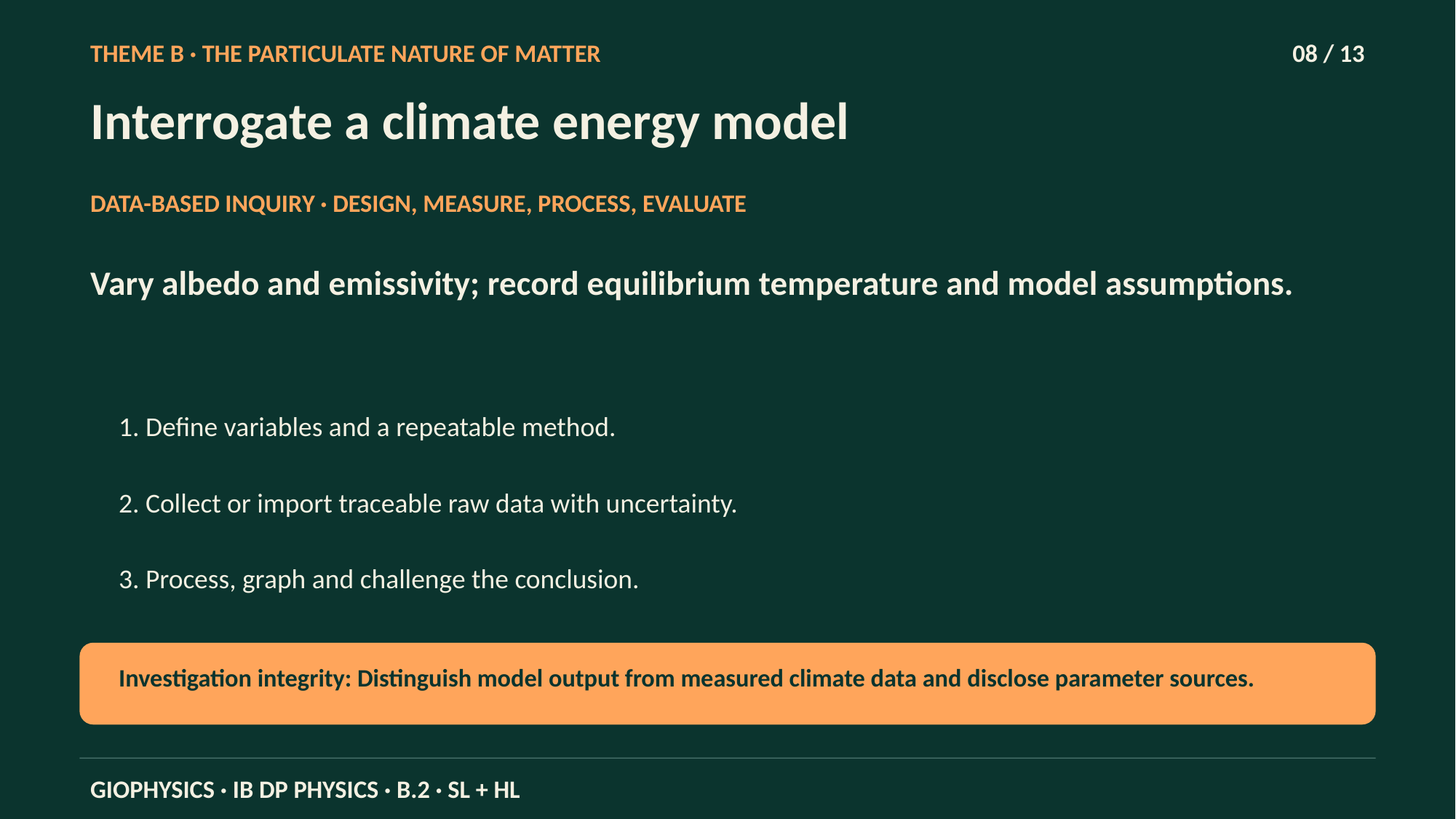

THEME B · THE PARTICULATE NATURE OF MATTER
08 / 13
Interrogate a climate energy model
DATA-BASED INQUIRY · DESIGN, MEASURE, PROCESS, EVALUATE
Vary albedo and emissivity; record equilibrium temperature and model assumptions.
1. Define variables and a repeatable method.
2. Collect or import traceable raw data with uncertainty.
3. Process, graph and challenge the conclusion.

Investigation integrity: Distinguish model output from measured climate data and disclose parameter sources.

GIOPHYSICS · IB DP PHYSICS · B.2 · SL + HL